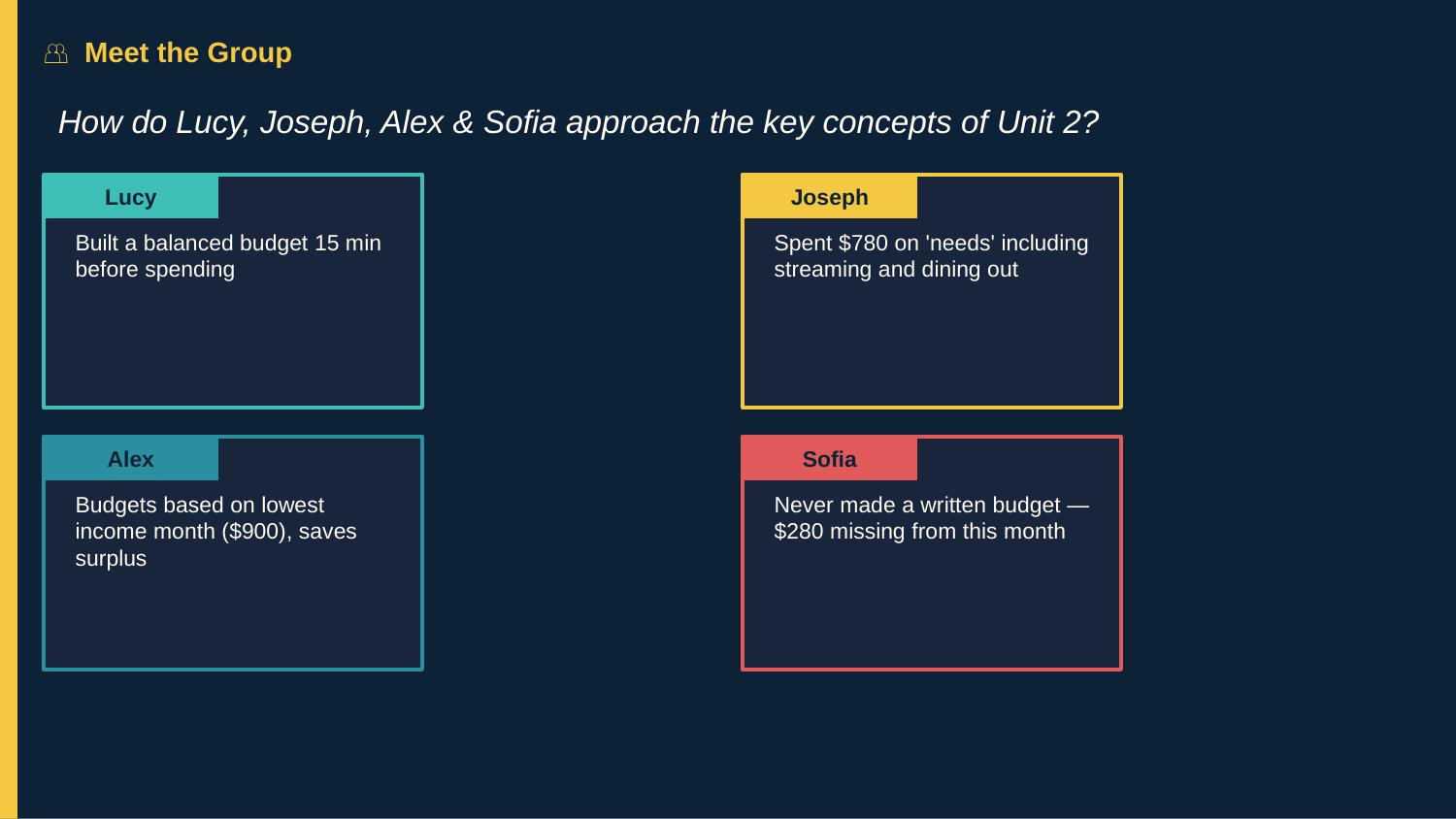

👥  Meet the Group
How do Lucy, Joseph, Alex & Sofia approach the key concepts of Unit 2?

Lucy

Joseph
Built a balanced budget 15 min before spending
Spent $780 on 'needs' including streaming and dining out

Alex

Sofia
Budgets based on lowest income month ($900), saves surplus
Never made a written budget — $280 missing from this month